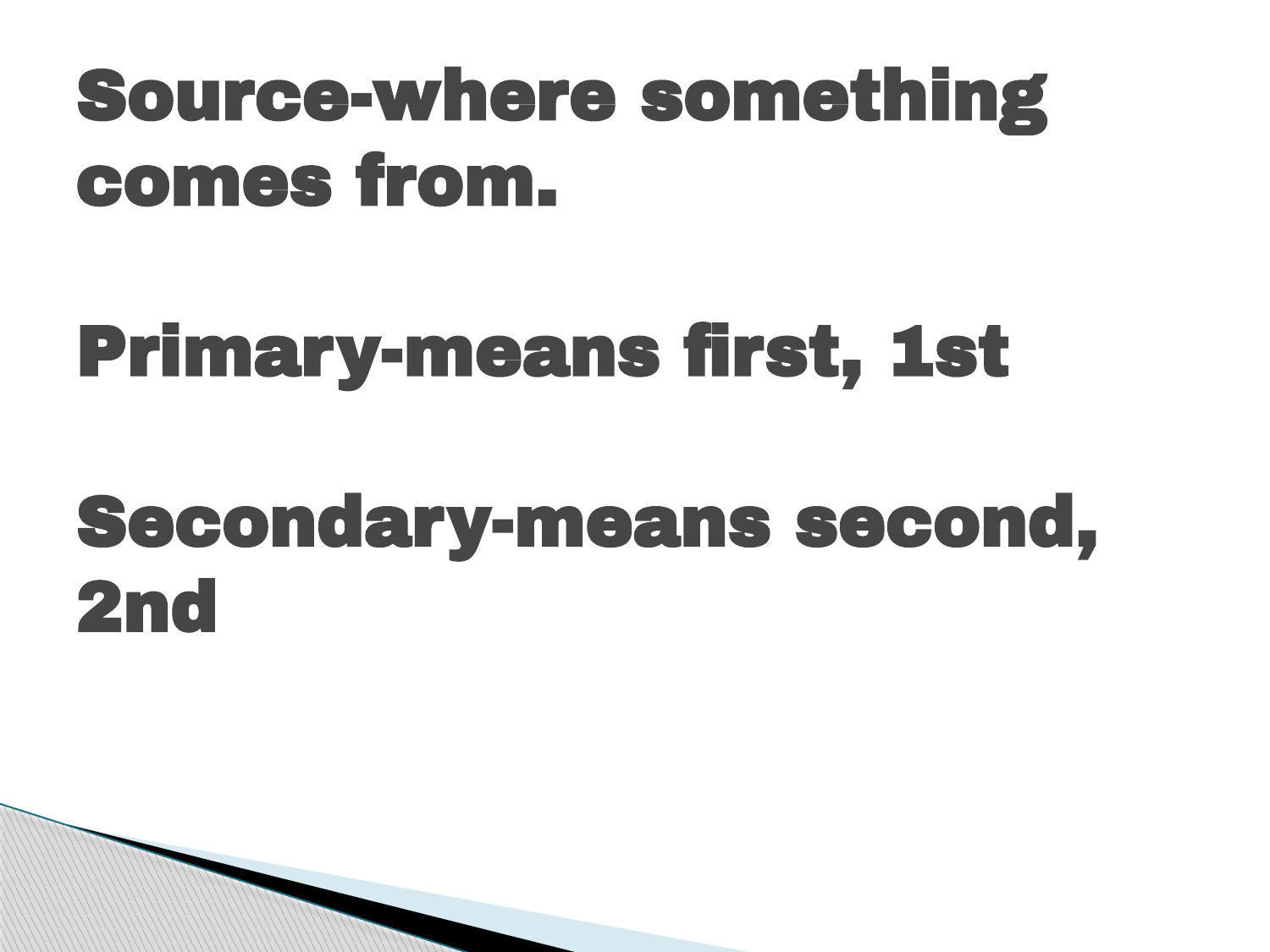

# Source-where something comes from. Primary-means first, 1st Secondary-means second, 2nd